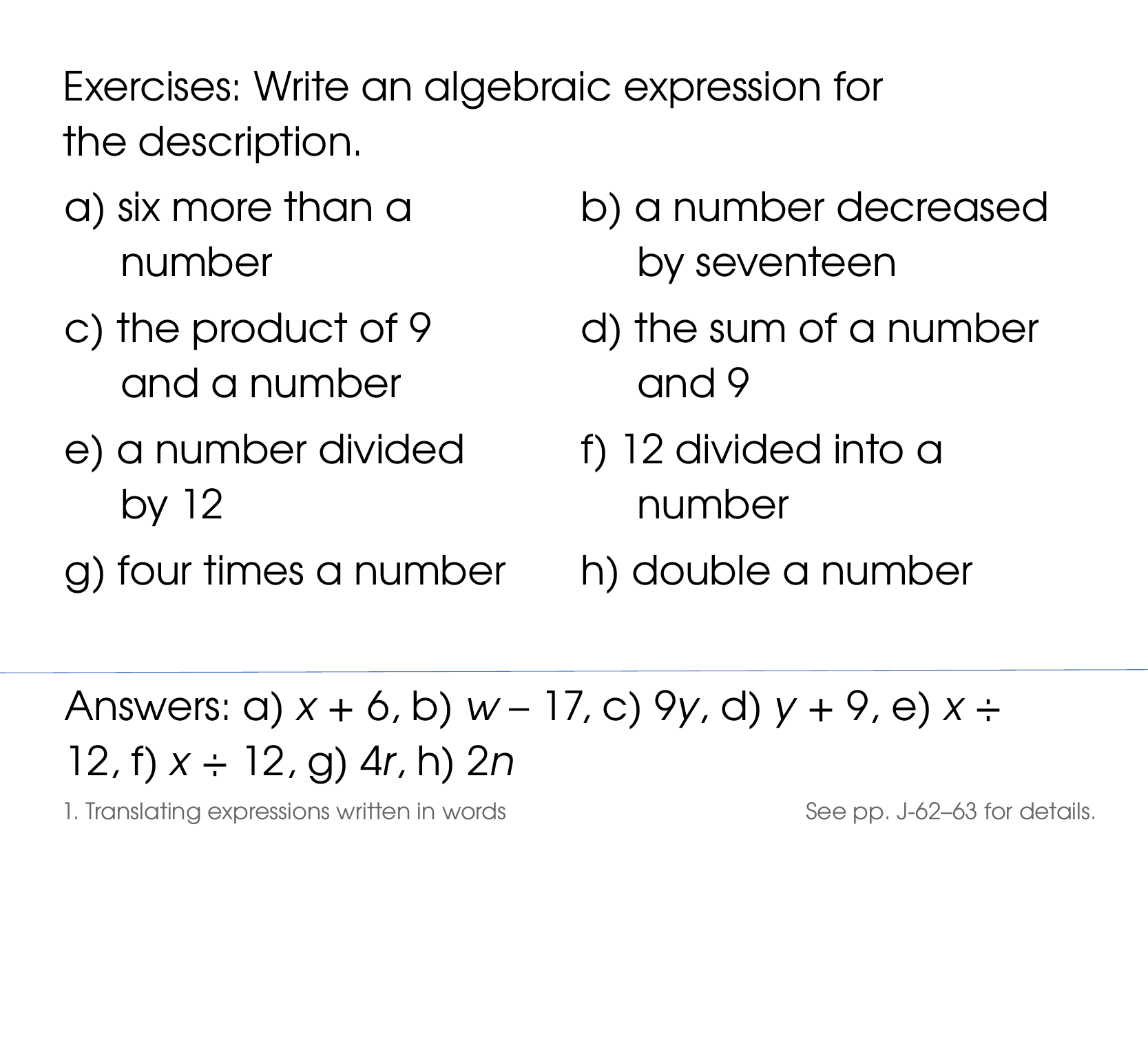

Exercises: Write an algebraic expression for
the description.
a) six more than a
     number
c) the product of 9
     and a number
e) a number divided
     by 12
g) four times a number
b) a number decreased
     by seventeen
d) the sum of a number
     and 9
f) 12 divided into a
     number
h) double a number
Answers: a) x + 6, b) w – 17, c) 9y, d) y + 9, e) x ÷ 12, f) x ÷ 12, g) 4r, h) 2n
1. Translating expressions written in words
See pp. J-62–63 for details.